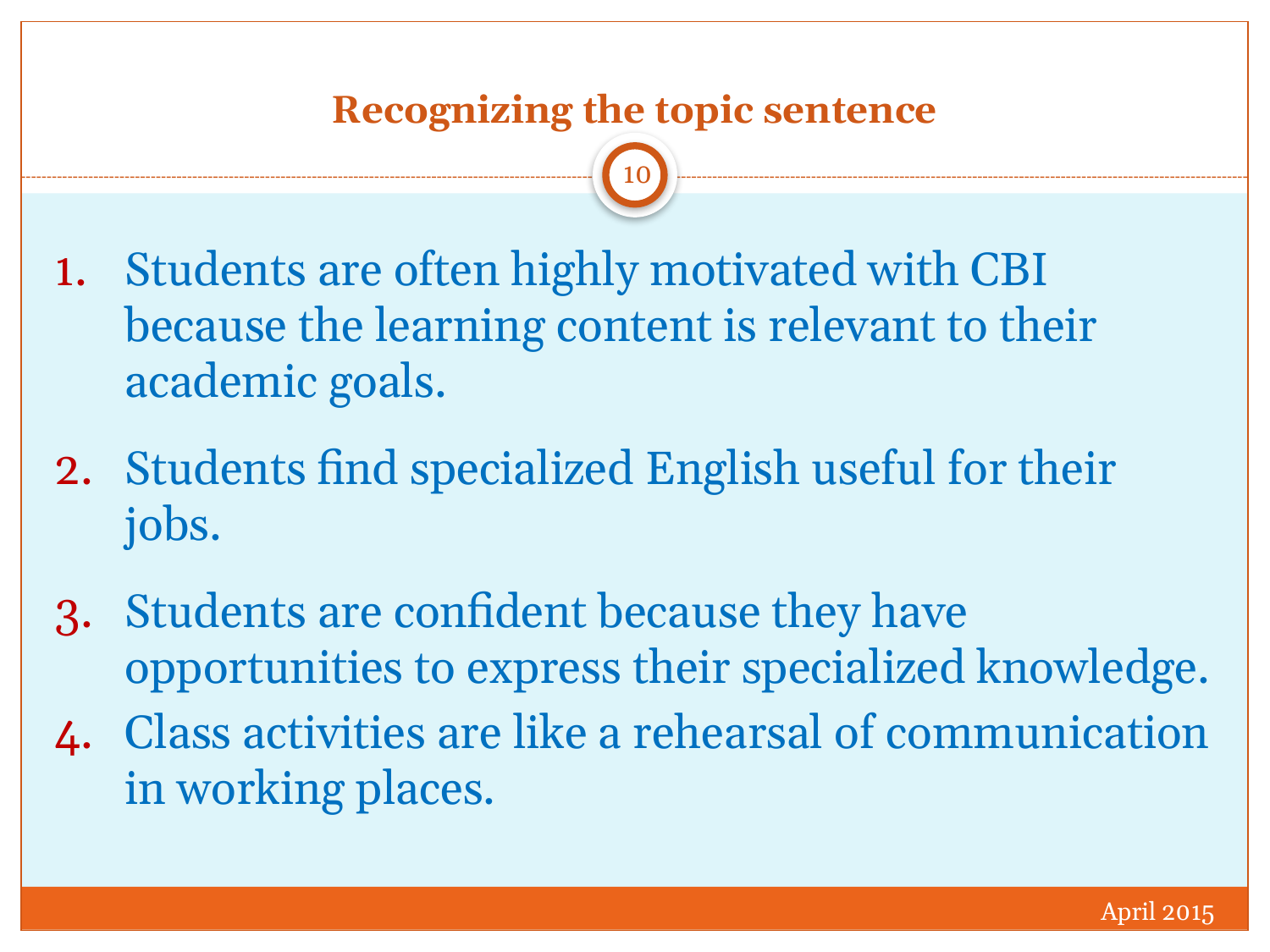

# Recognizing the topic sentence
10
Students are often highly motivated with CBI because the learning content is relevant to their academic goals.
Students find specialized English useful for their jobs.
Students are confident because they have opportunities to express their specialized knowledge.
Class activities are like a rehearsal of communication in working places.

April 2015